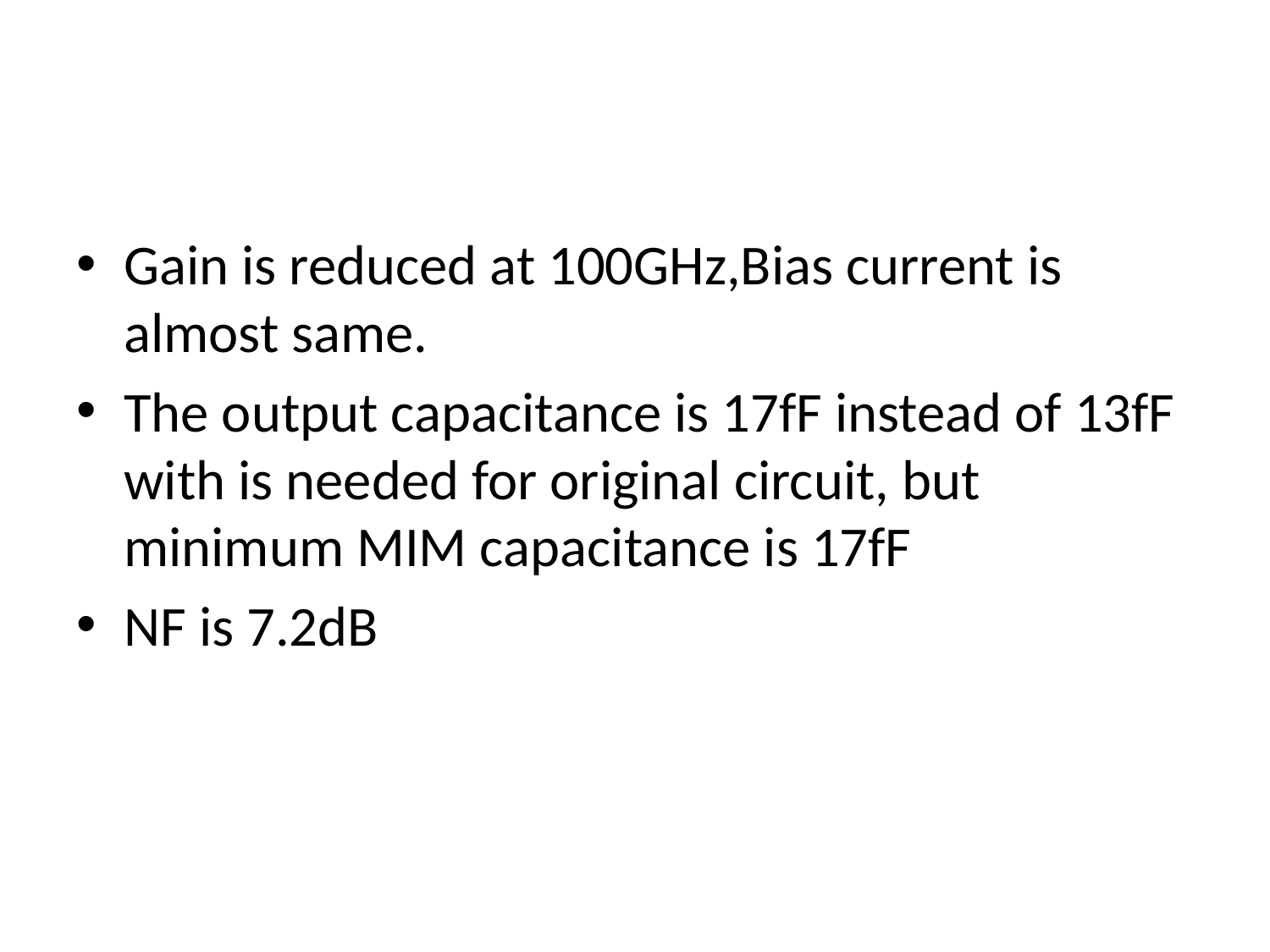

Gain is reduced at 100GHz,Bias current is almost same.
The output capacitance is 17fF instead of 13fF with is needed for original circuit, but minimum MIM capacitance is 17fF
NF is 7.2dB